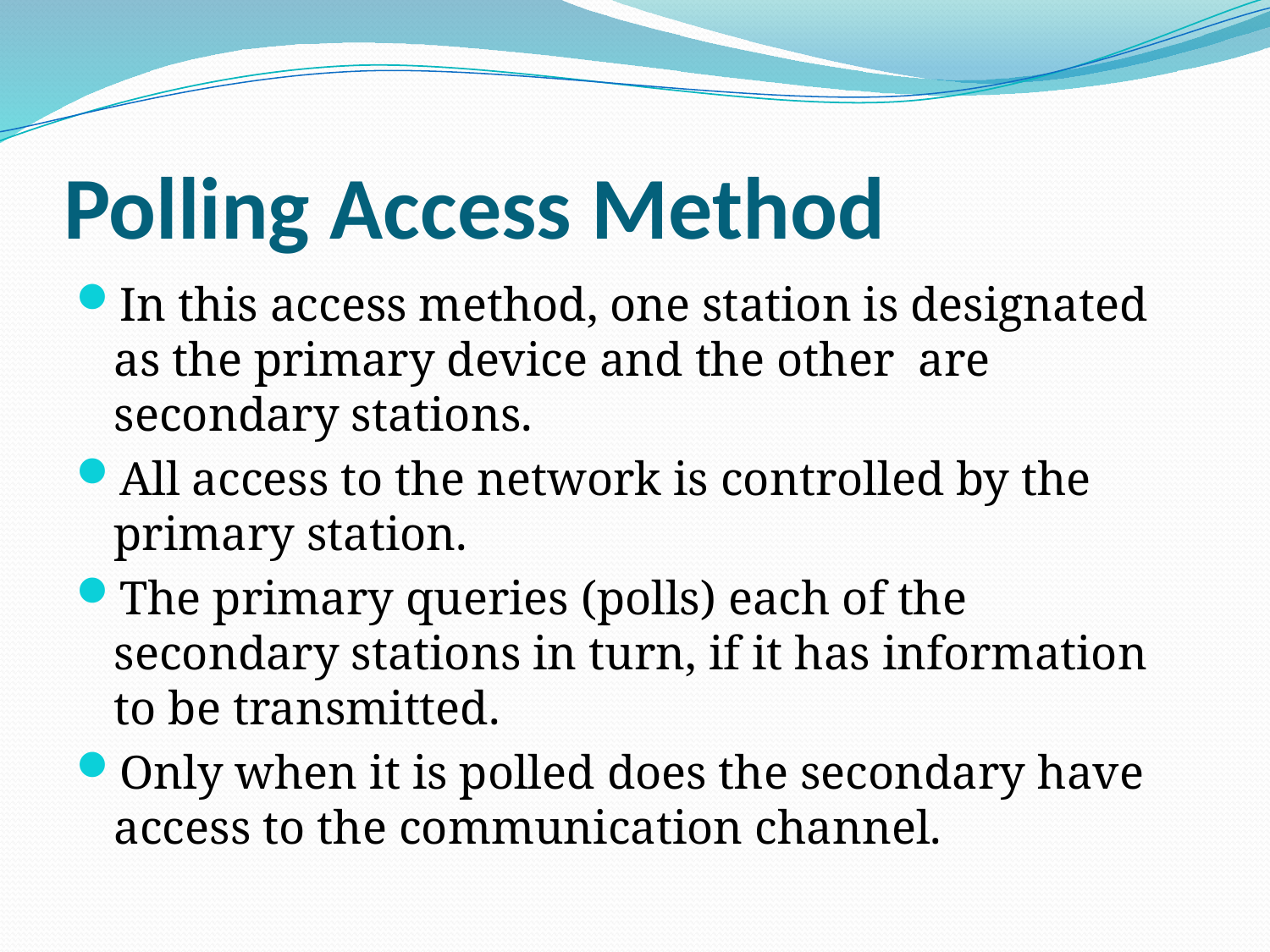

# Polling Access Method
In this access method, one station is designated as the primary device and the other  are secondary stations.
All access to the network is controlled by the primary station.
The primary queries (polls) each of the secondary stations in turn, if it has information to be transmitted.
Only when it is polled does the secondary have access to the communication channel.